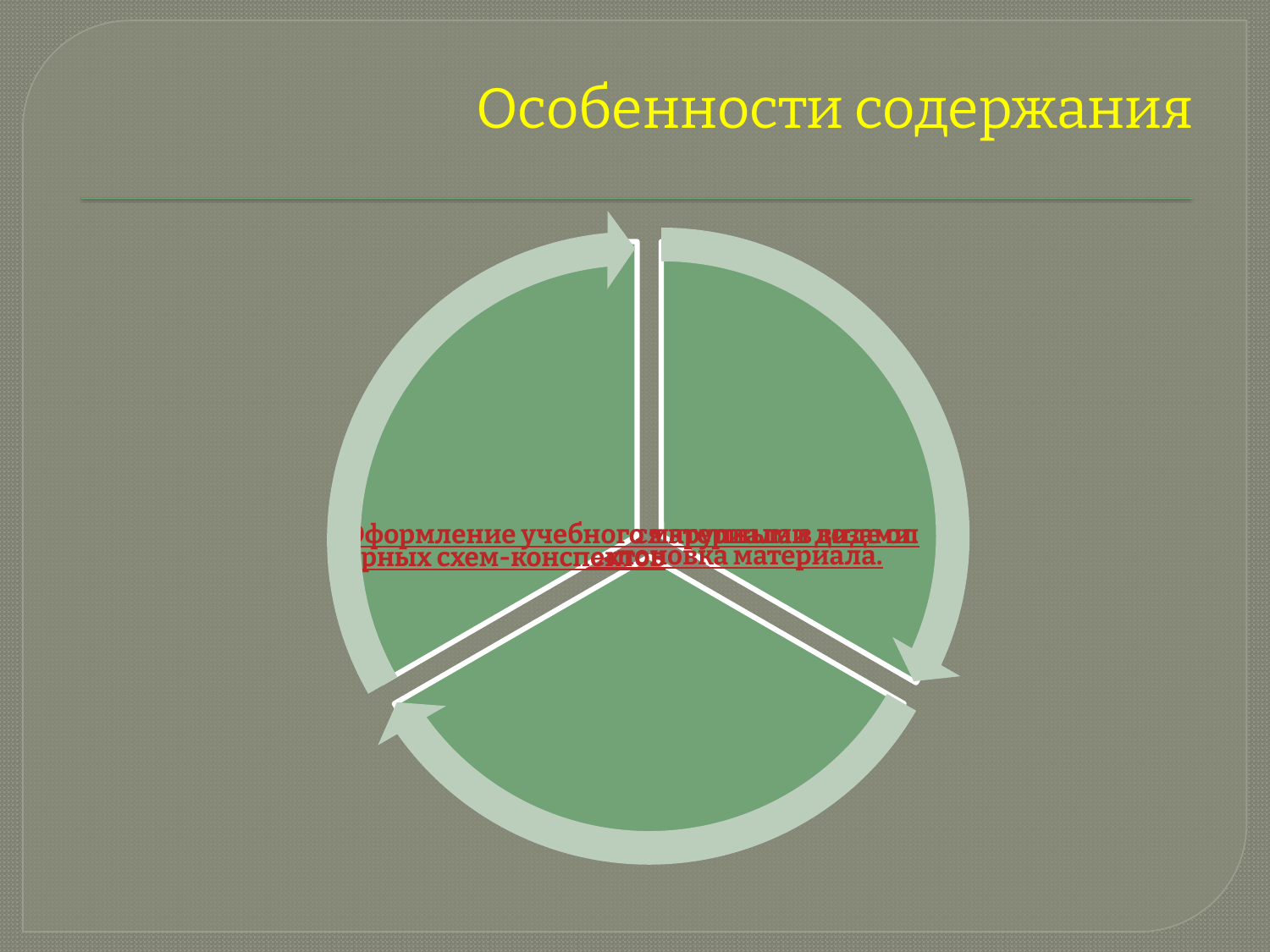

# Особенности содержания
Материал вводится крупными дозами.
Поблочная компоновка материала.
Оформление учебного материала в виде опорных схем-конспектов